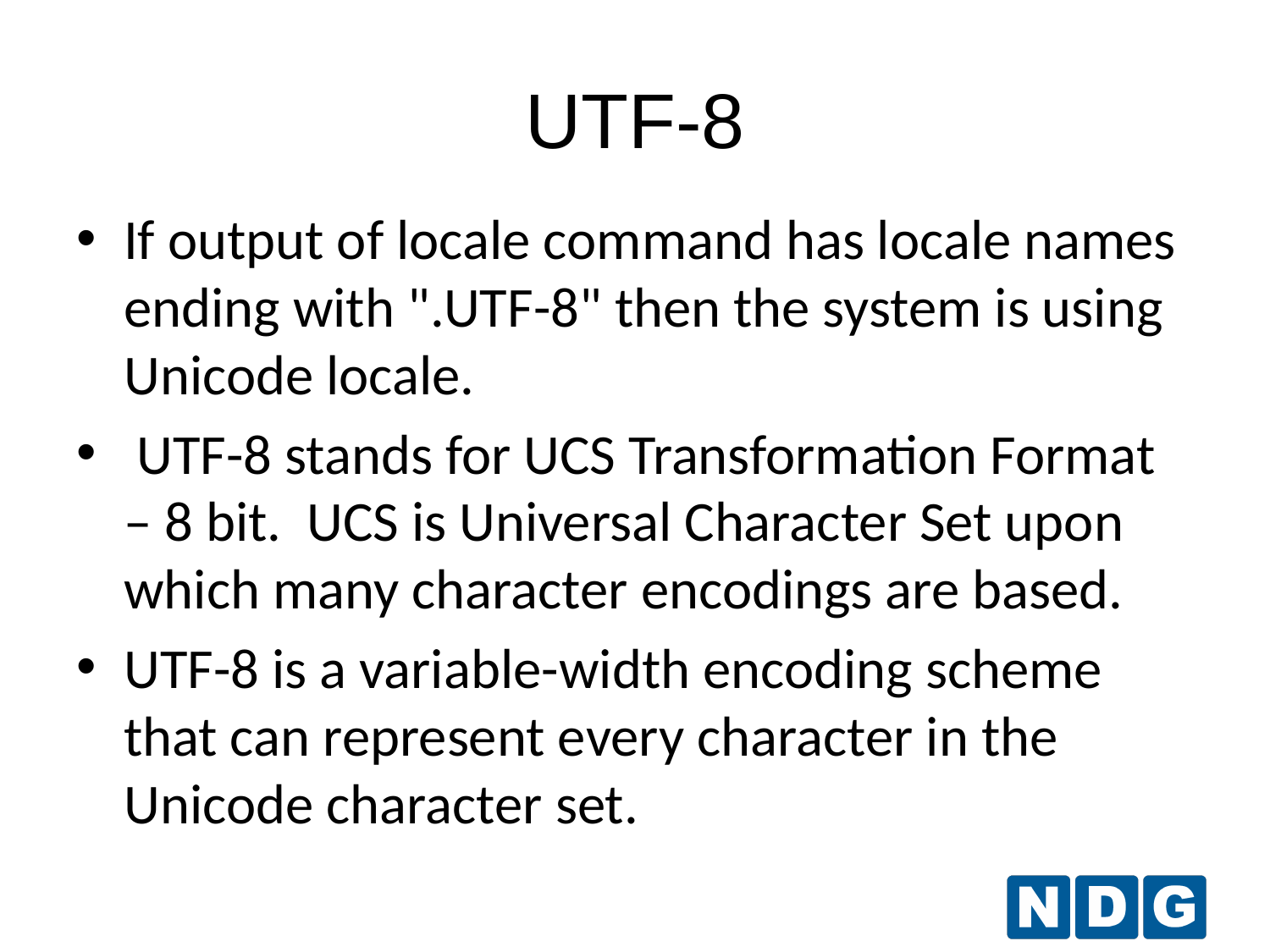

UTF-8
If output of locale command has locale names ending with ".UTF-8" then the system is using Unicode locale.
 UTF-8 stands for UCS Transformation Format – 8 bit.  UCS is Universal Character Set upon which many character encodings are based.
UTF-8 is a variable-width encoding scheme that can represent every character in the Unicode character set.